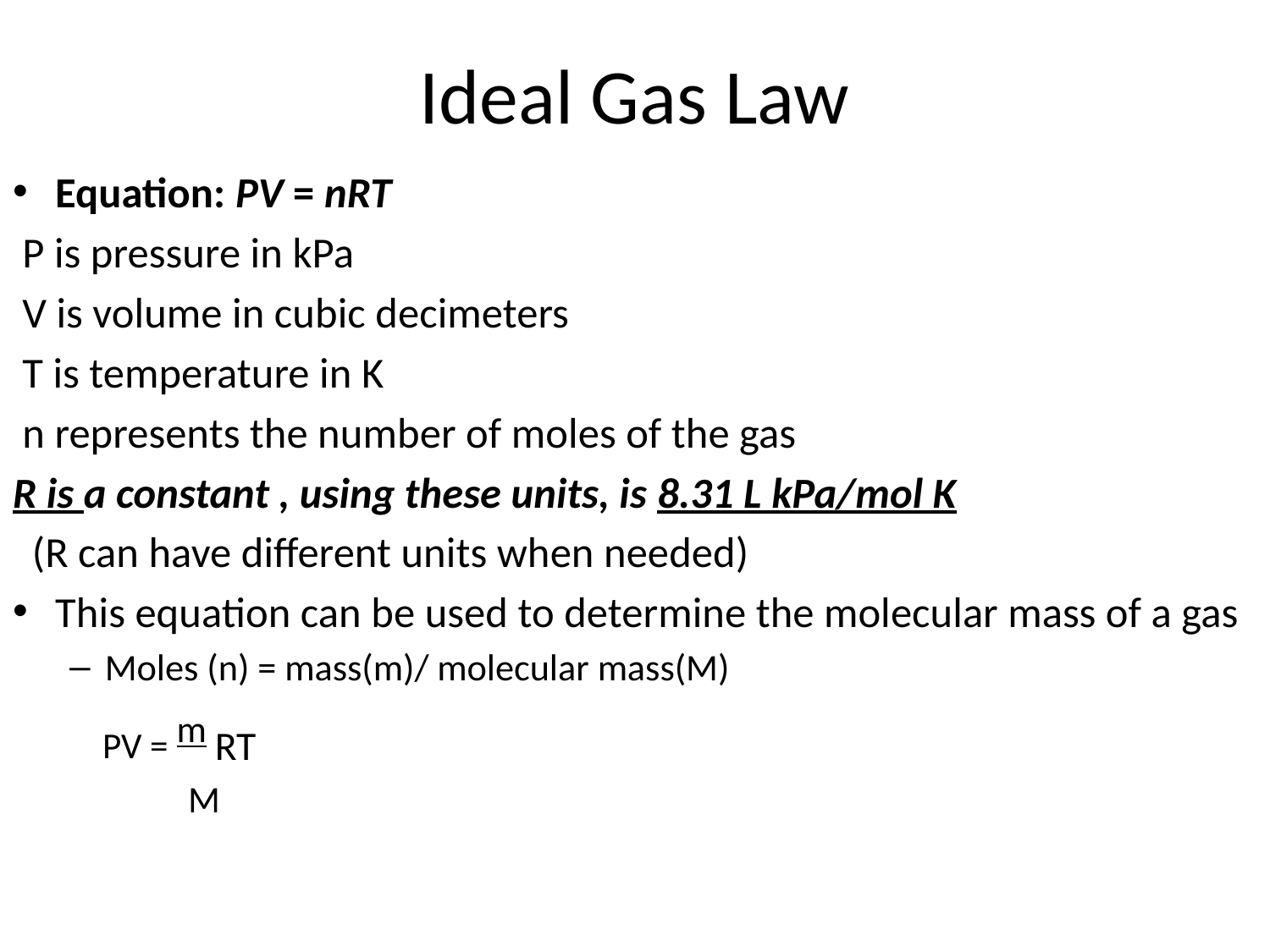

# Ideal Gas Law
Equation: PV = nRT
 P is pressure in kPa
 V is volume in cubic decimeters
 T is temperature in K
 n represents the number of moles of the gas
R is a constant , using these units, is 8.31 L kPa/mol K
  (R can have different units when needed)
This equation can be used to determine the molecular mass of a gas
Moles (n) = mass(m)/ molecular mass(M)
    PV = m RT
              M